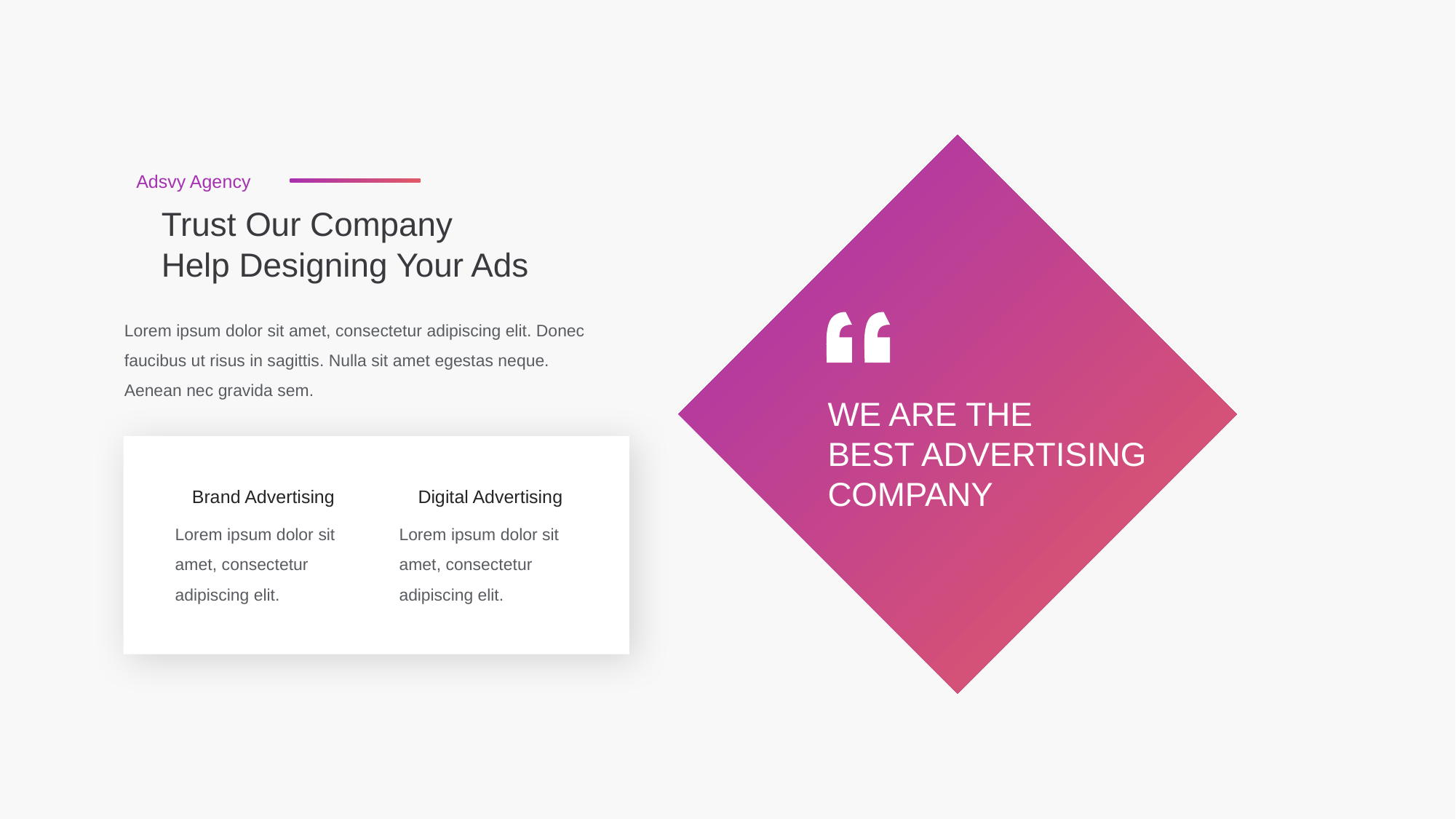

WE ARE THE
BEST ADVERTISING
COMPANY
Adsvy Agency

Trust Our Company
Help Designing Your Ads
Lorem ipsum dolor sit amet, consectetur adipiscing elit. Donec faucibus ut risus in sagittis. Nulla sit amet egestas neque. Aenean nec gravida sem.

Brand Advertising
Lorem ipsum dolor sit amet, consectetur adipiscing elit.
Digital Advertising
Lorem ipsum dolor sit amet, consectetur adipiscing elit.